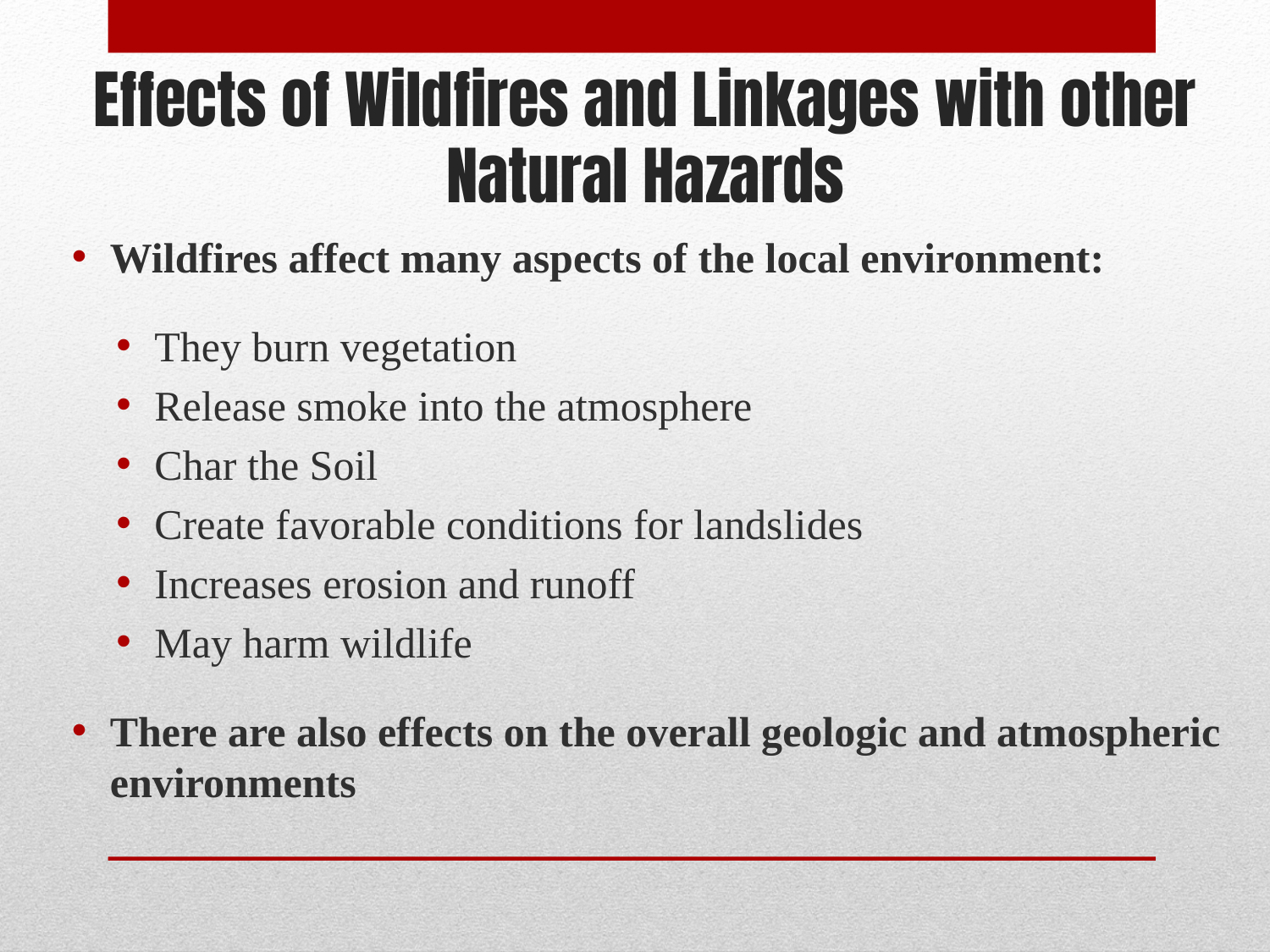

Effects of Wildfires and Linkages with other Natural Hazards
Wildfires affect many aspects of the local environment:

They burn vegetation
Release smoke into the atmosphere
Char the Soil
Create favorable conditions for landslides
Increases erosion and runoff
May harm wildlife

There are also effects on the overall geologic and atmospheric environments